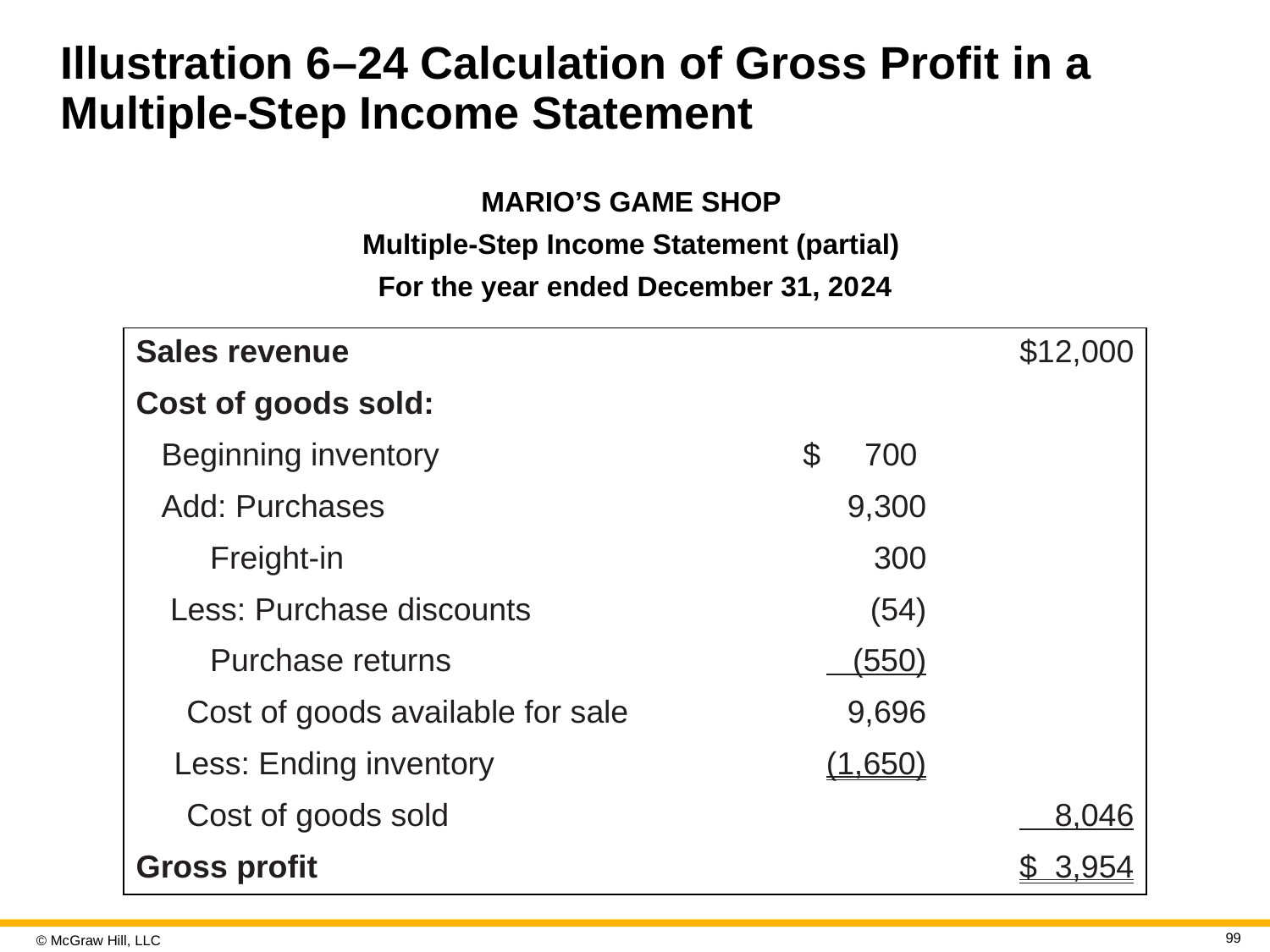

# Illustration 6–24 Calculation of Gross Profit in a Multiple-Step Income Statement
MARIO’S GAME SHOP
Multiple-Step Income Statement (partial)
For the year ended December 31, 20 24
| Sales revenue |  | $12,000 |
| --- | --- | --- |
| Cost of goods sold: |  |  |
| Beginning inventory | $ 700 |  |
| Add: Purchases | 9,300 |  |
| Freight-in | 300 |  |
| Less: Purchase discounts | (54) |  |
| Purchase returns | (550) |  |
| Cost of goods available for sale | 9,696 |  |
| Less: Ending inventory | (1,650) |  |
| Cost of goods sold |  | 8,046 |
| Gross profit |  | $ 3,954 |
99